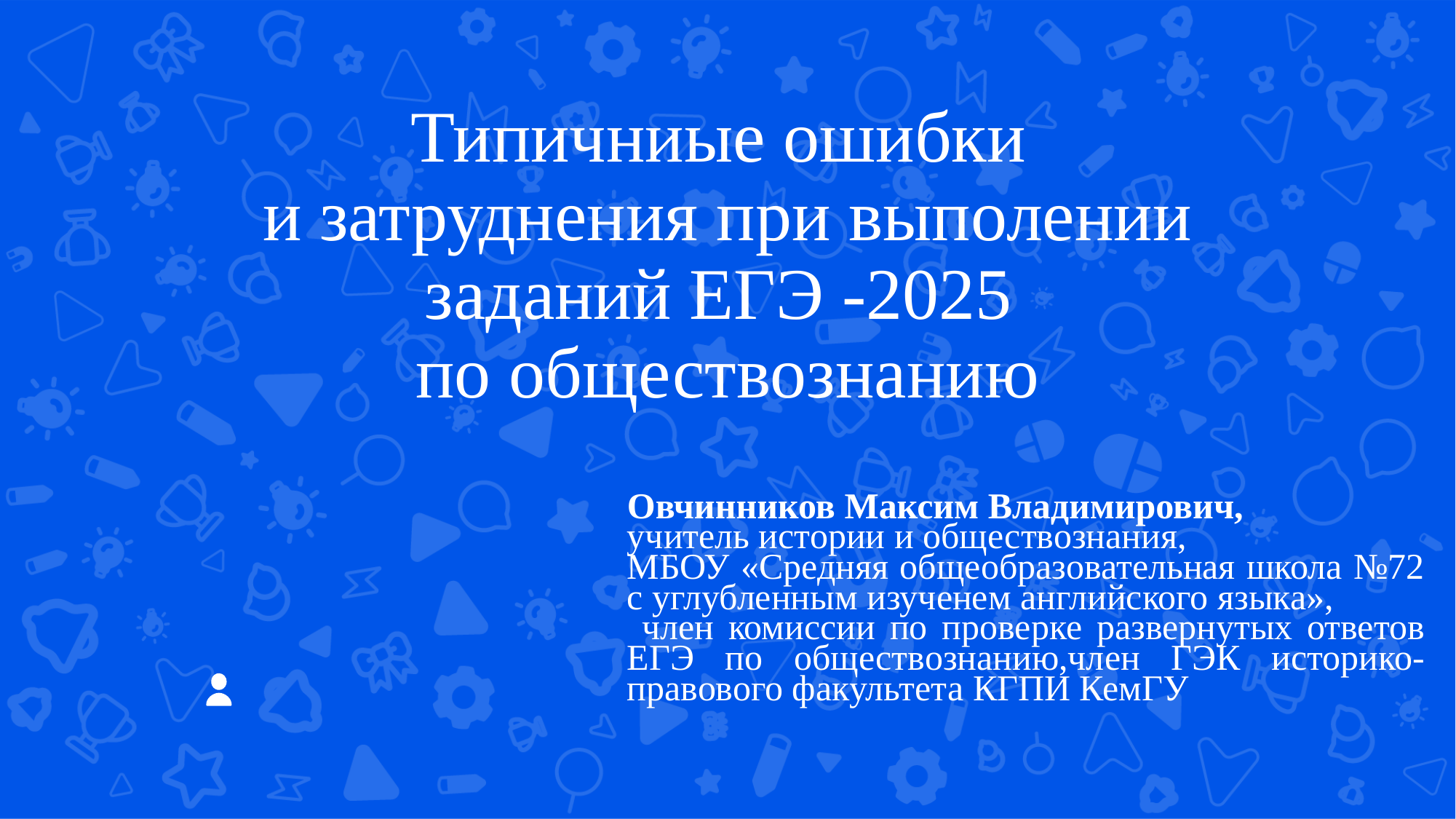

# Типичниые ошибки и затруднения при выполении заданий ЕГЭ -2025 по обществознанию
Овчинников Максим Владимирович,
учитель истории и обществознания,
МБОУ «Средняя общеобразовательная школа №72 с углубленным изученем английского языка»,
 член комиссии по проверке развернутых ответов ЕГЭ по обществознанию,член ГЭК историко-правового факультета КГПИ КемГУ